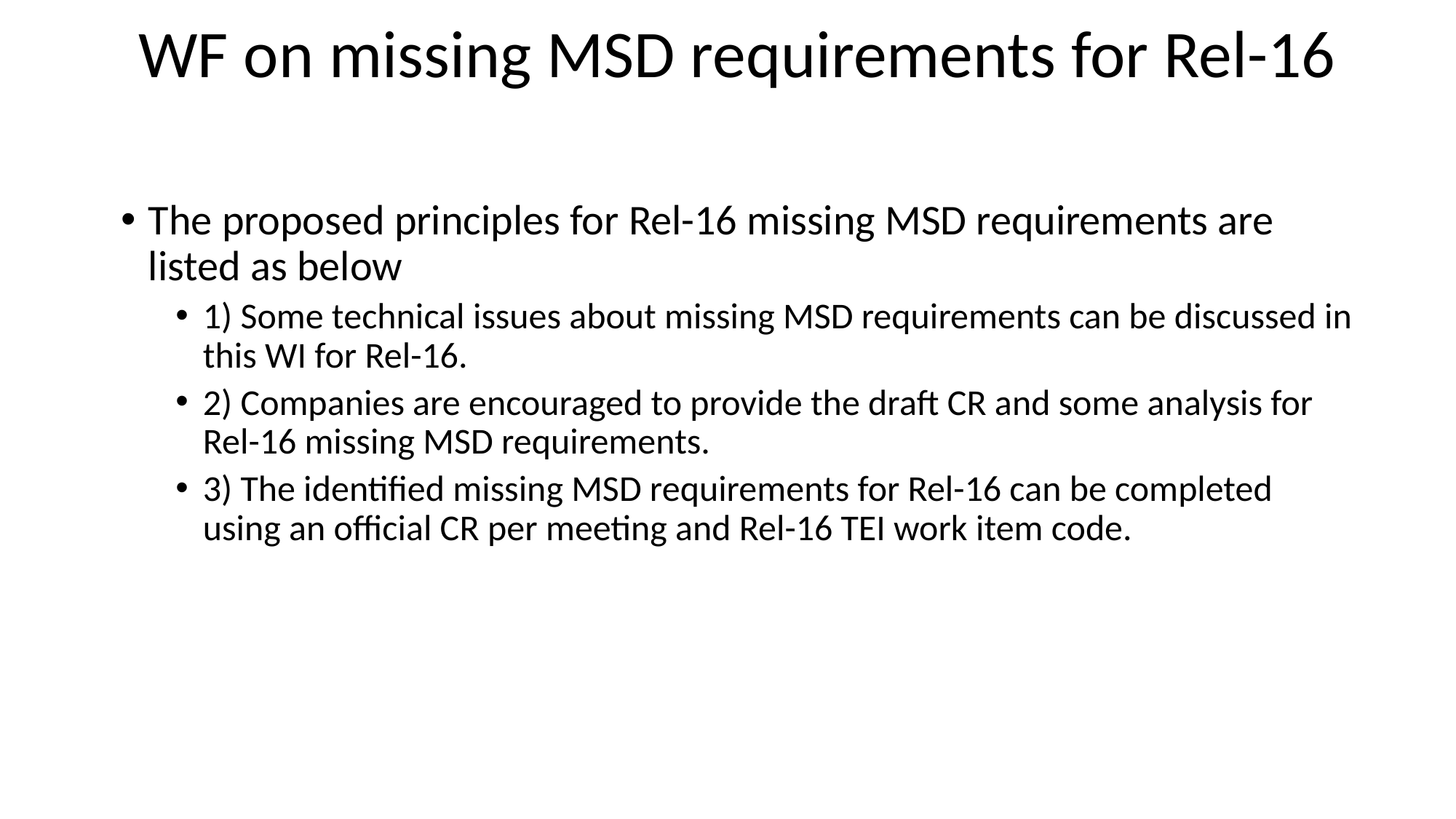

# WF on missing MSD requirements for Rel-16
The proposed principles for Rel-16 missing MSD requirements are listed as below
1) Some technical issues about missing MSD requirements can be discussed in this WI for Rel-16.
2) Companies are encouraged to provide the draft CR and some analysis for Rel-16 missing MSD requirements.
3) The identified missing MSD requirements for Rel-16 can be completed using an official CR per meeting and Rel-16 TEI work item code.